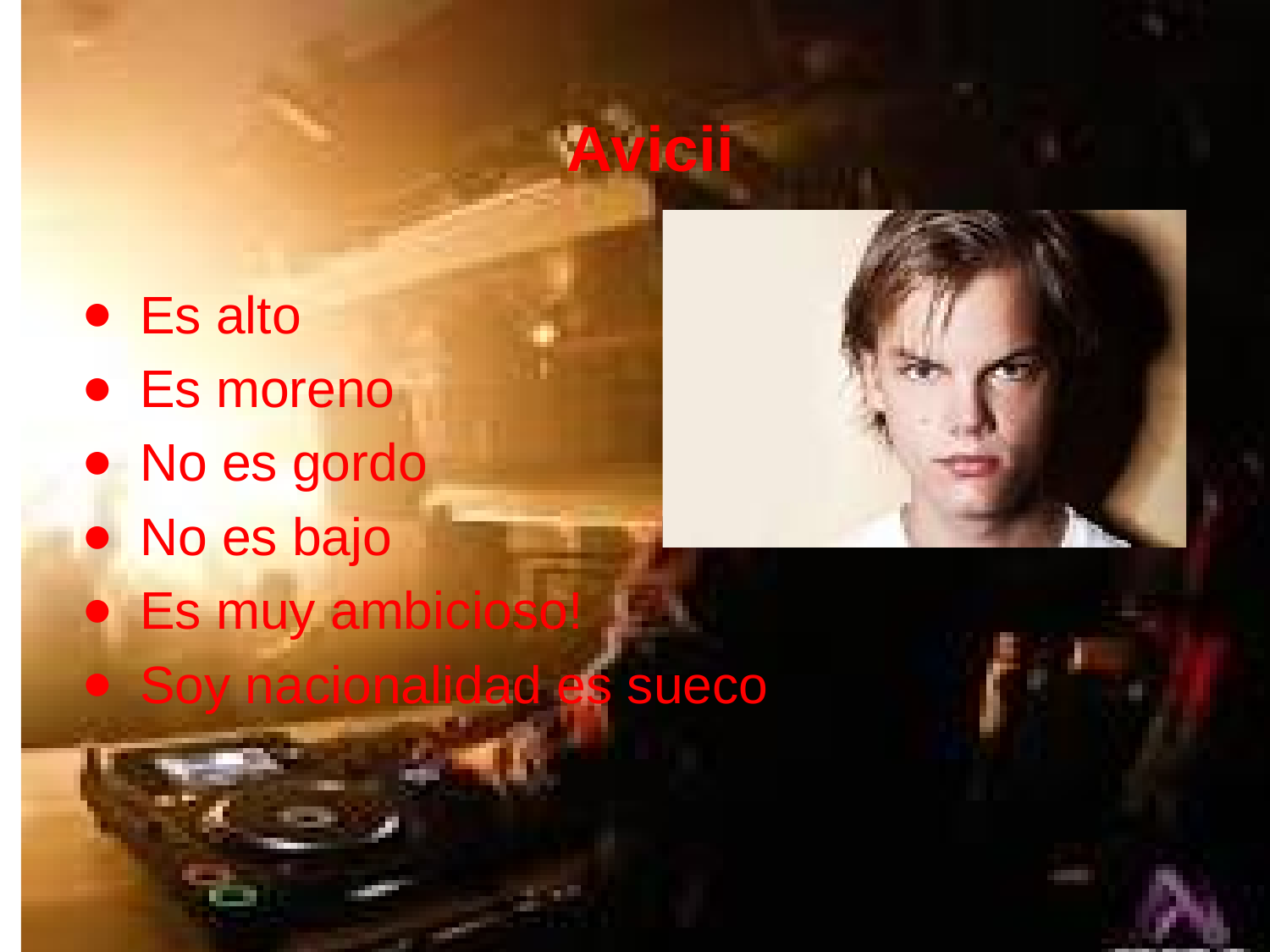

# Avicii

Es alto
Es moreno
No es gordo
No es bajo
Es muy ambicioso!
Soy nacionalidad es sueco